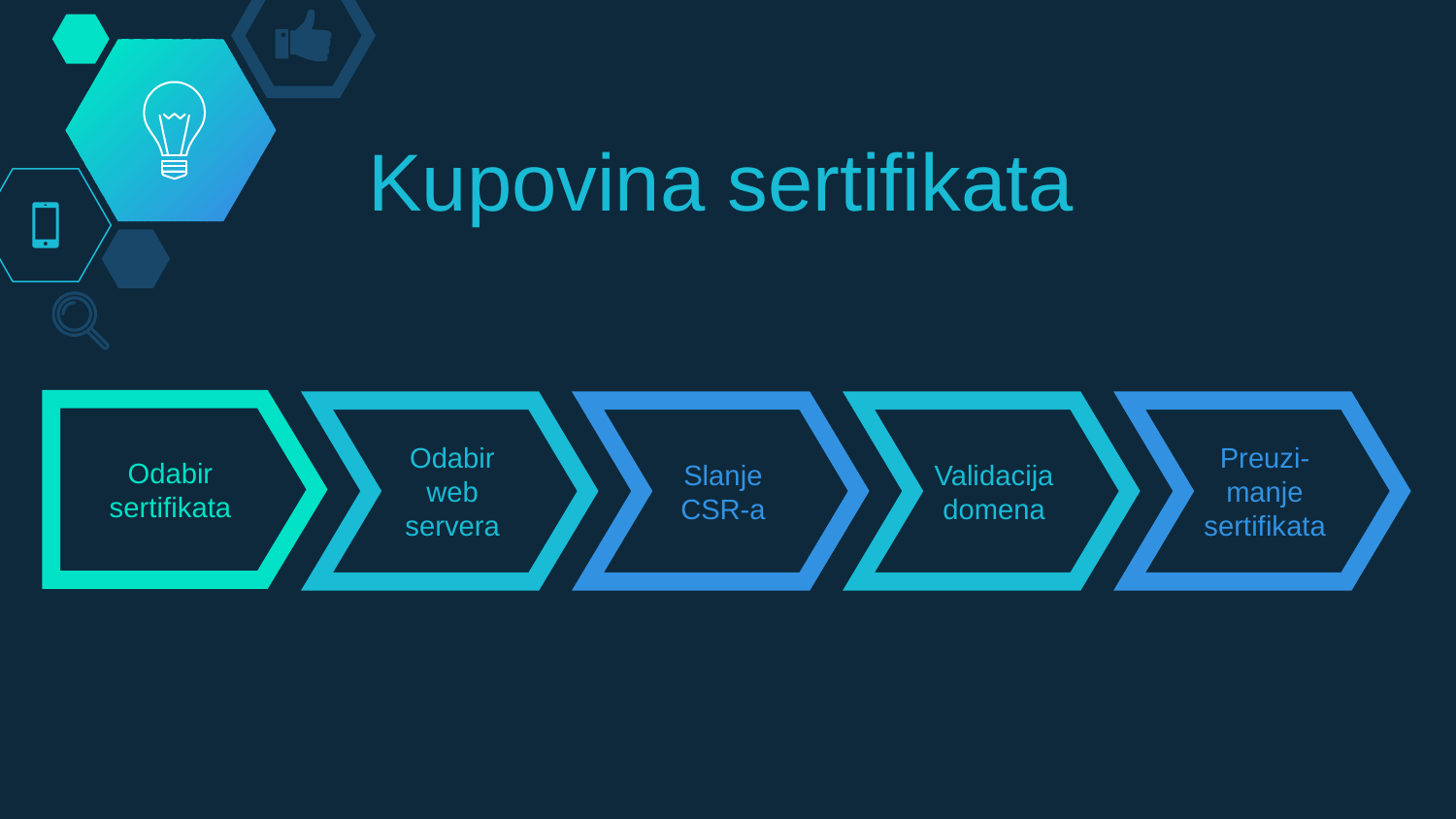

# Kupovina sertifikata
Odabir sertifikata
Odabir web servera
Slanje CSR-a
Validacija domena
Preuzi- manje sertifikata